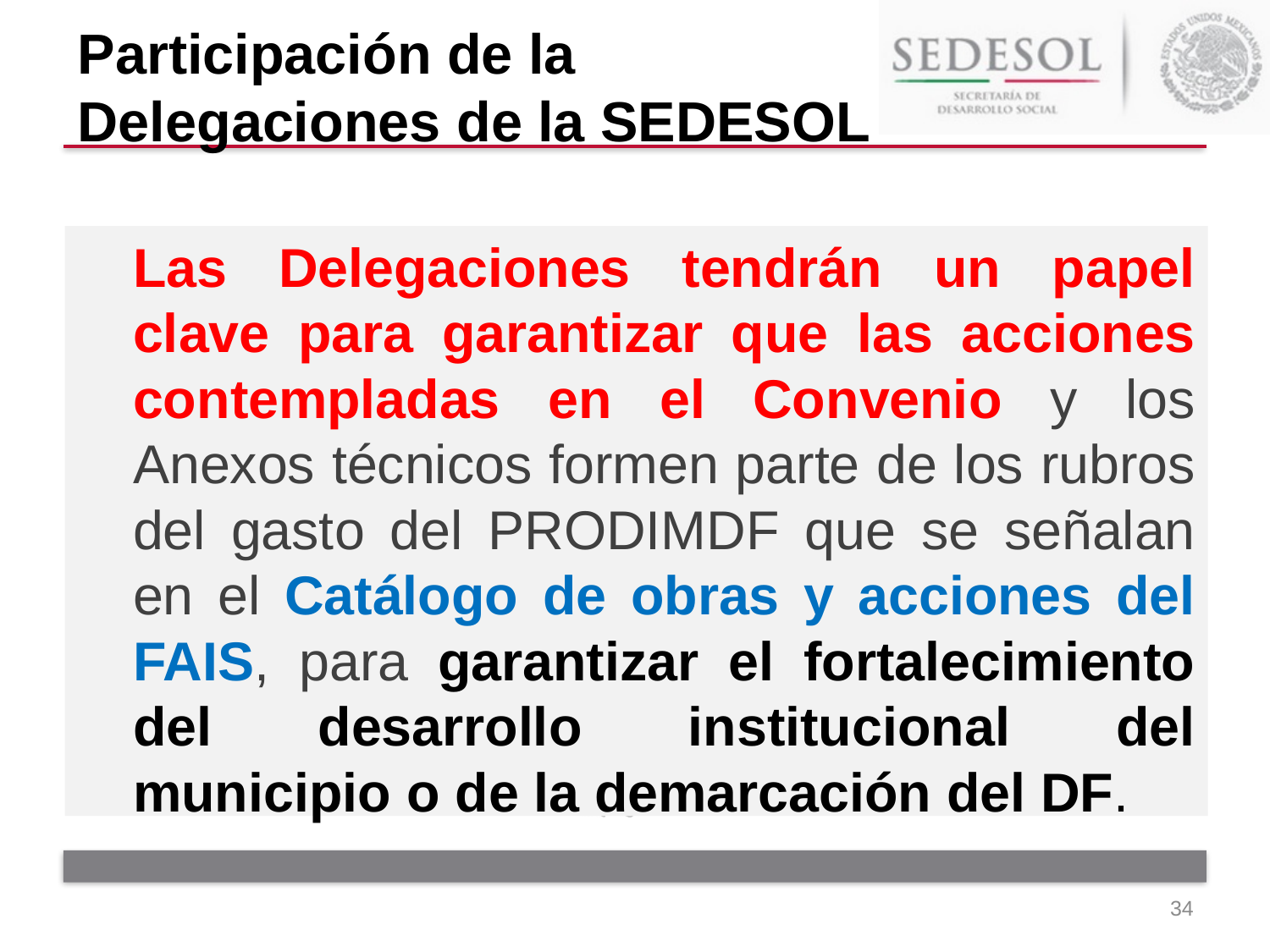

Participación de la Delegaciones de la SEDESOL
Las Delegaciones tendrán un papel clave para garantizar que las acciones contempladas en el Convenio y los Anexos técnicos formen parte de los rubros del gasto del PRODIMDF que se señalan en el Catálogo de obras y acciones del FAIS, para garantizar el fortalecimiento del desarrollo institucional del municipio o de la demarcación del DF.
34